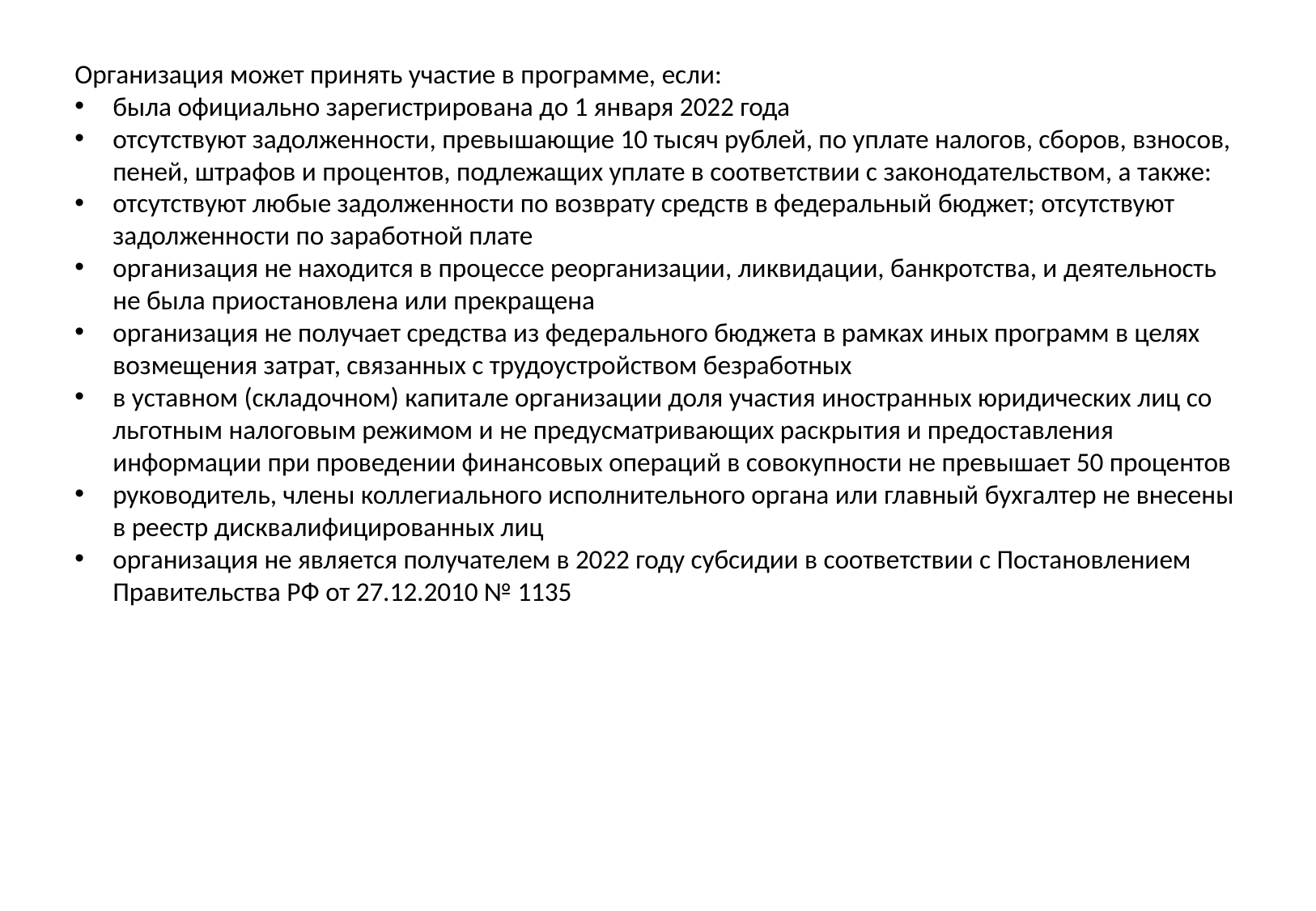

Организация может принять участие в программе, если:
была официально зарегистрирована до 1 января 2022 года
отсутствуют задолженности, превышающие 10 тысяч рублей, по уплате налогов, сборов, взносов, пеней, штрафов и процентов, подлежащих уплате в соответствии с законодательством, а также:
отсутствуют любые задолженности по возврату средств в федеральный бюджет; отсутствуют задолженности по заработной плате
организация не находится в процессе реорганизации, ликвидации, банкротства, и деятельность не была приостановлена или прекращена
организация не получает средства из федерального бюджета в рамках иных программ в целях возмещения затрат, связанных с трудоустройством безработных
в уставном (складочном) капитале организации доля участия иностранных юридических лиц со льготным налоговым режимом и не предусматривающих раскрытия и предоставления информации при проведении финансовых операций в совокупности не превышает 50 процентов
руководитель, члены коллегиального исполнительного органа или главный бухгалтер не внесены в реестр дисквалифицированных лиц
организация не является получателем в 2022 году субсидии в соответствии с Постановлением Правительства РФ от 27.12.2010 № 1135